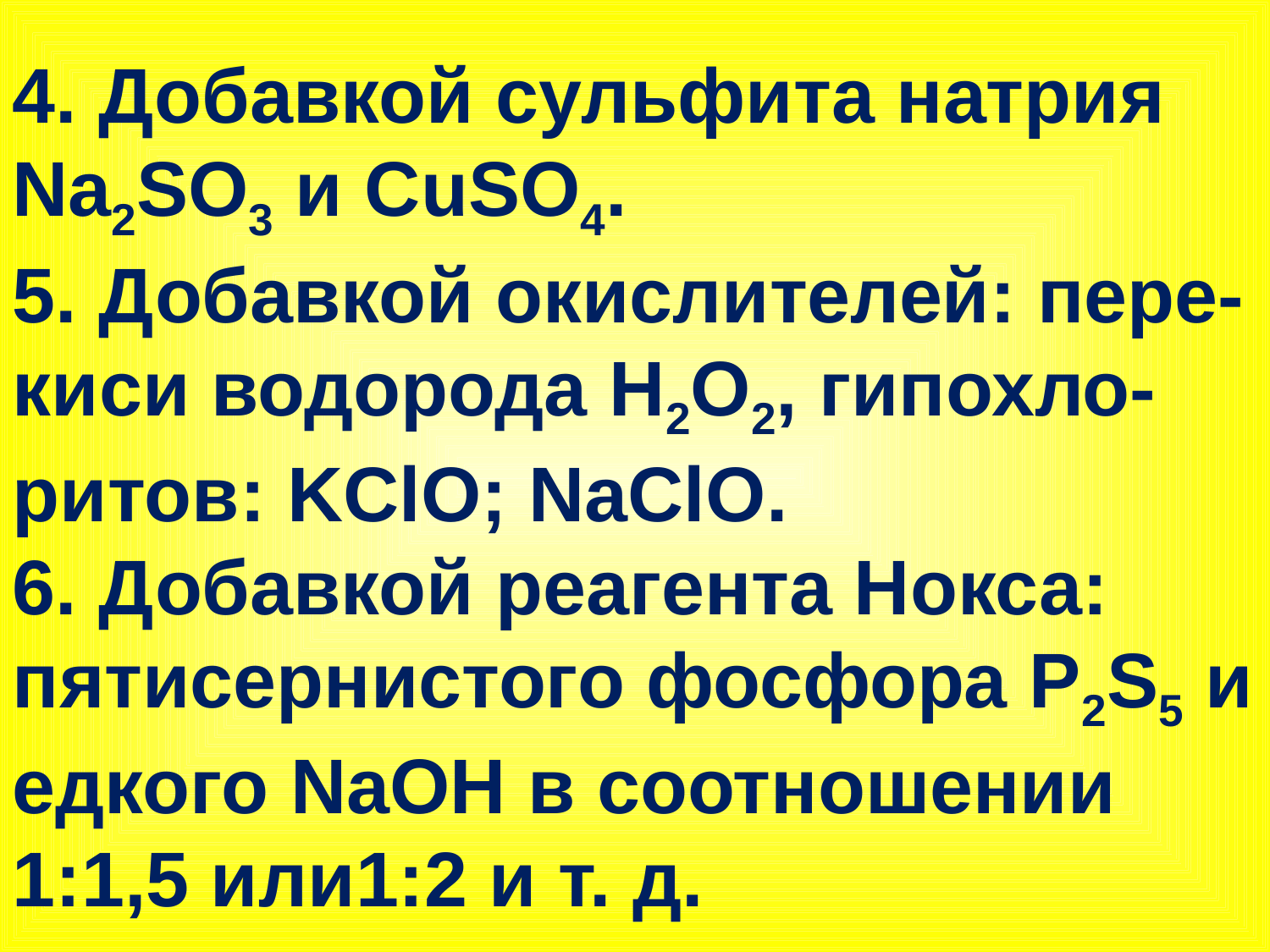

4. Добавкой сульфита натрия Na2SО3 и СuSO4.
5. Добавкой окислителей: пере-киси водорода Н2О2, гипохло-ритов: KClO; NaClO.
6. Добавкой реагента Нокса: пятисернистого фосфора Р2S5 и едкого NaOH в соотношении 1:1,5 или1:2 и т. д.